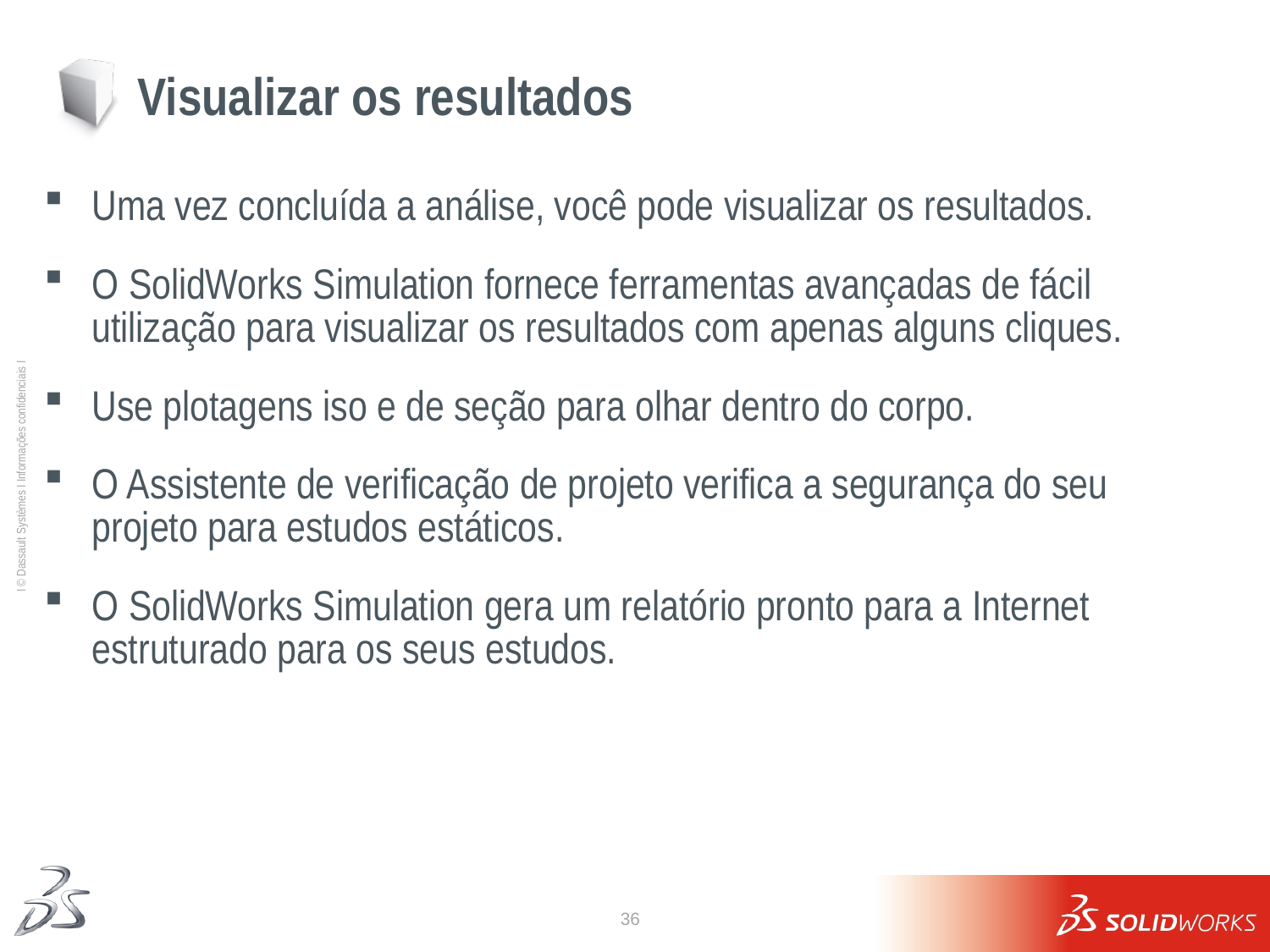

# Visualizar os resultados
Uma vez concluída a análise, você pode visualizar os resultados.
O SolidWorks Simulation fornece ferramentas avançadas de fácil utilização para visualizar os resultados com apenas alguns cliques.
Use plotagens iso e de seção para olhar dentro do corpo.
O Assistente de verificação de projeto verifica a segurança do seu projeto para estudos estáticos.
O SolidWorks Simulation gera um relatório pronto para a Internet estruturado para os seus estudos.